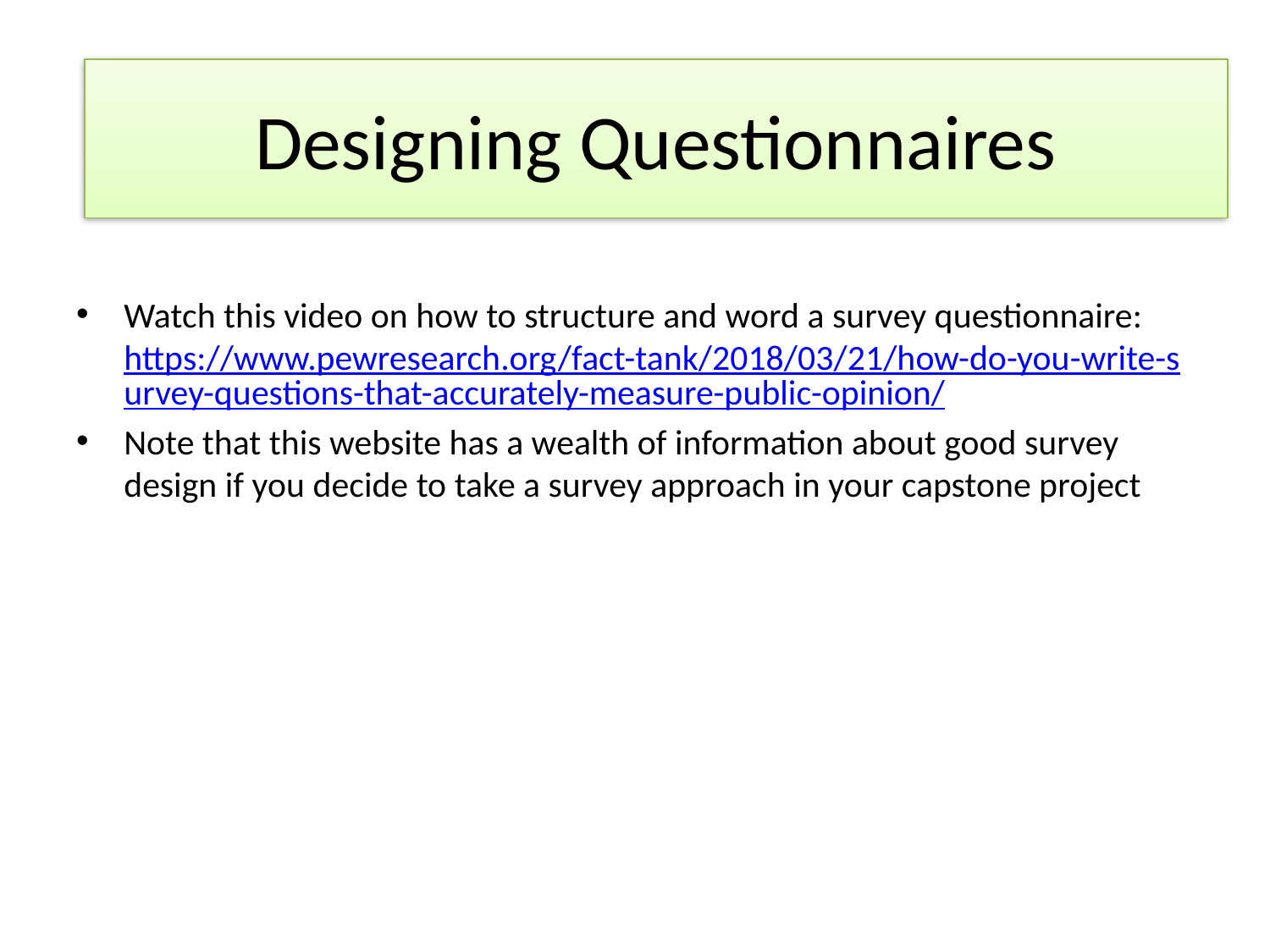

# Video #2
Designing Questionnaires
Watch this video on how to structure and word a survey questionnaire: https://www.pewresearch.org/fact-tank/2018/03/21/how-do-you-write-survey-questions-that-accurately-measure-public-opinion/
Note that this website has a wealth of information about good survey design if you decide to take a survey approach in your capstone project